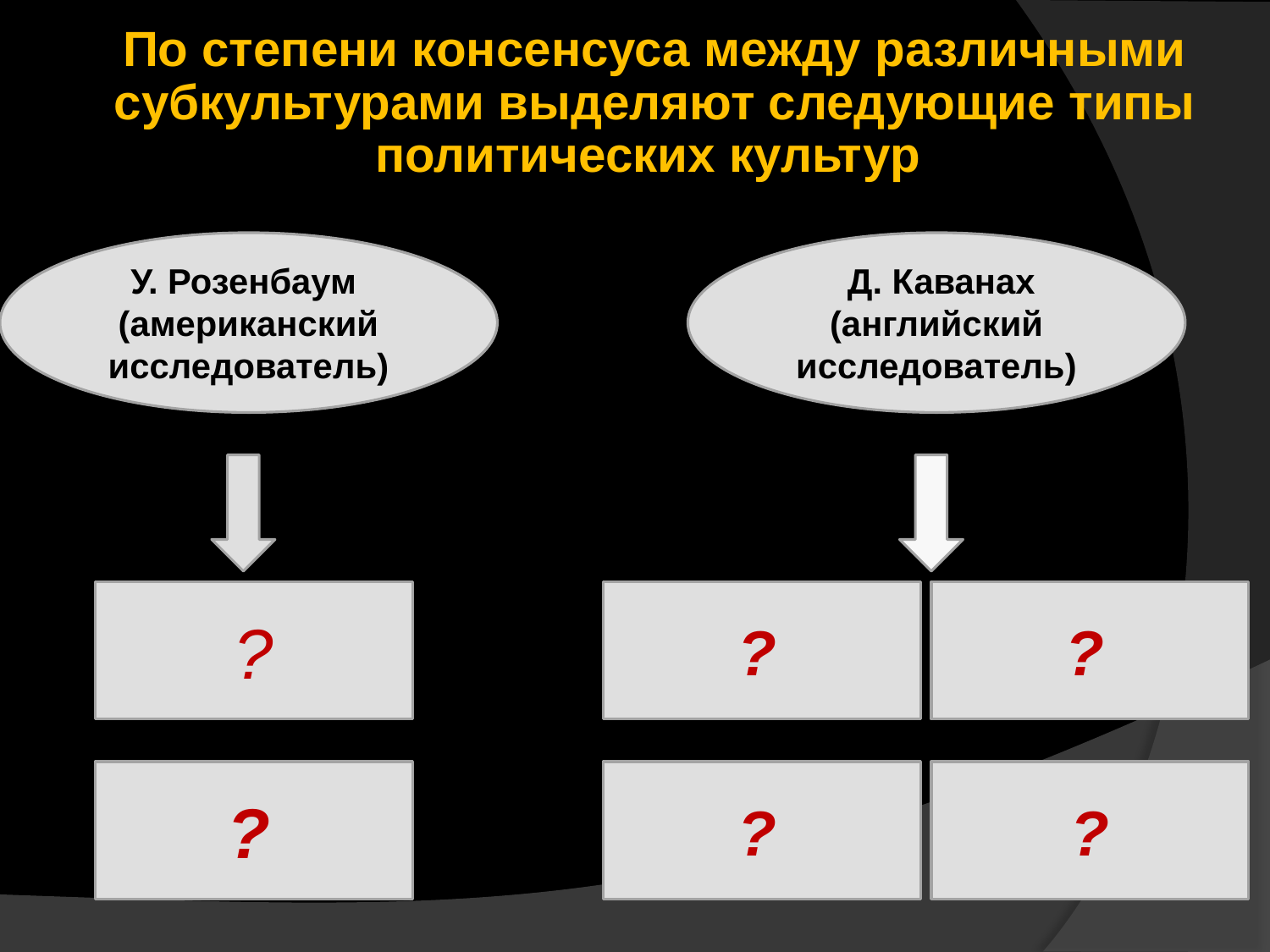

# По степени консенсуса между различными субкультурами выделяют следующие типы политических культур
У. Розенбаум
(американский исследователь)
 Д. Каванах
(английский исследователь)

?
?
?
?
?
?